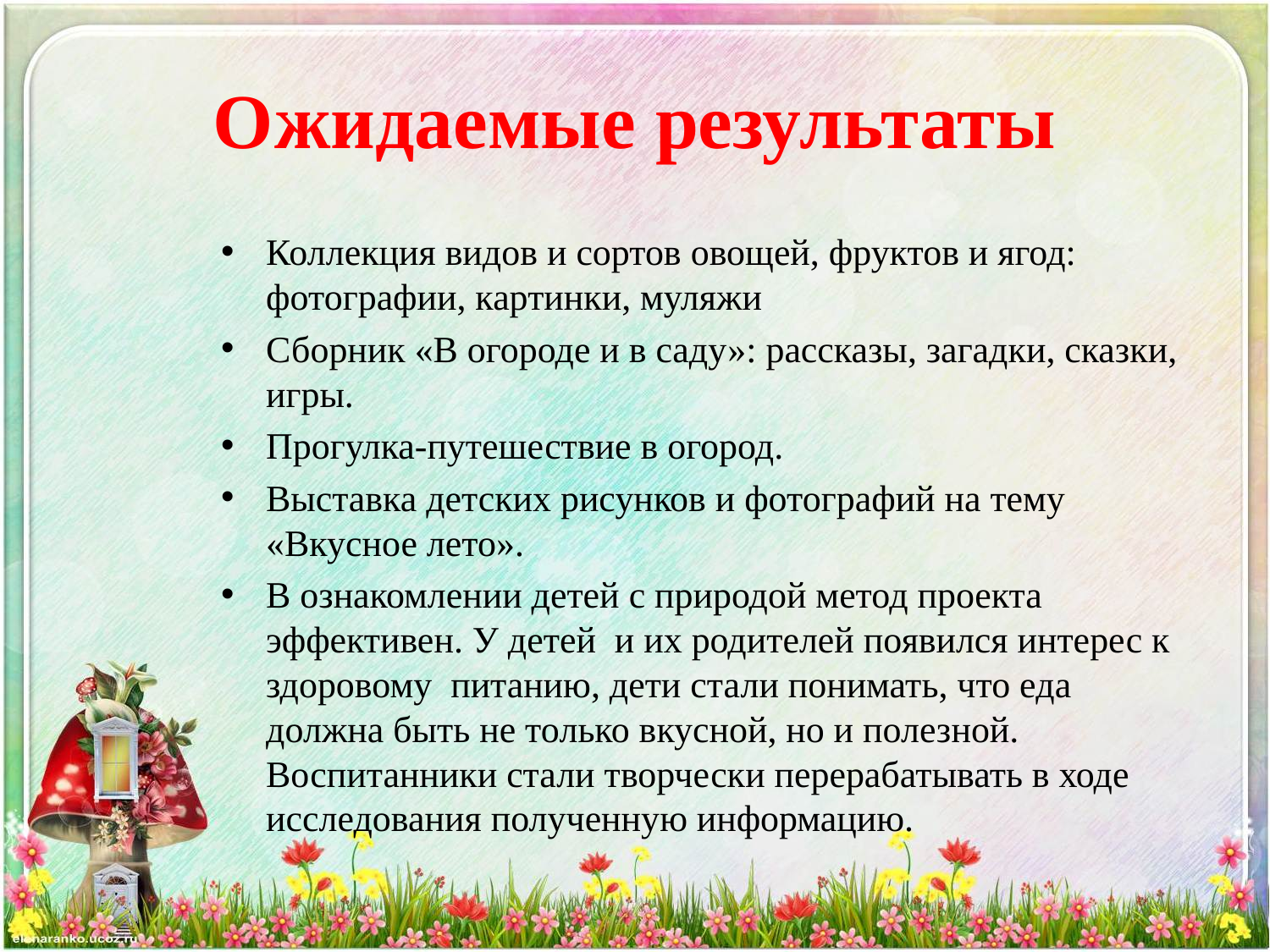

# Ожидаемые результаты
Коллекция видов и сортов овощей, фруктов и ягод: фотографии, картинки, муляжи
Сборник «В огороде и в саду»: рассказы, загадки, сказки, игры.
Прогулка-путешествие в огород.
Выставка детских рисунков и фотографий на тему «Вкусное лето».
В ознакомлении детей с природой метод проекта эффективен. У детей  и их родителей появился интерес к здоровому  питанию, дети стали понимать, что еда должна быть не только вкусной, но и полезной. Воспитанники стали творчески перерабатывать в ходе исследования полученную информацию.